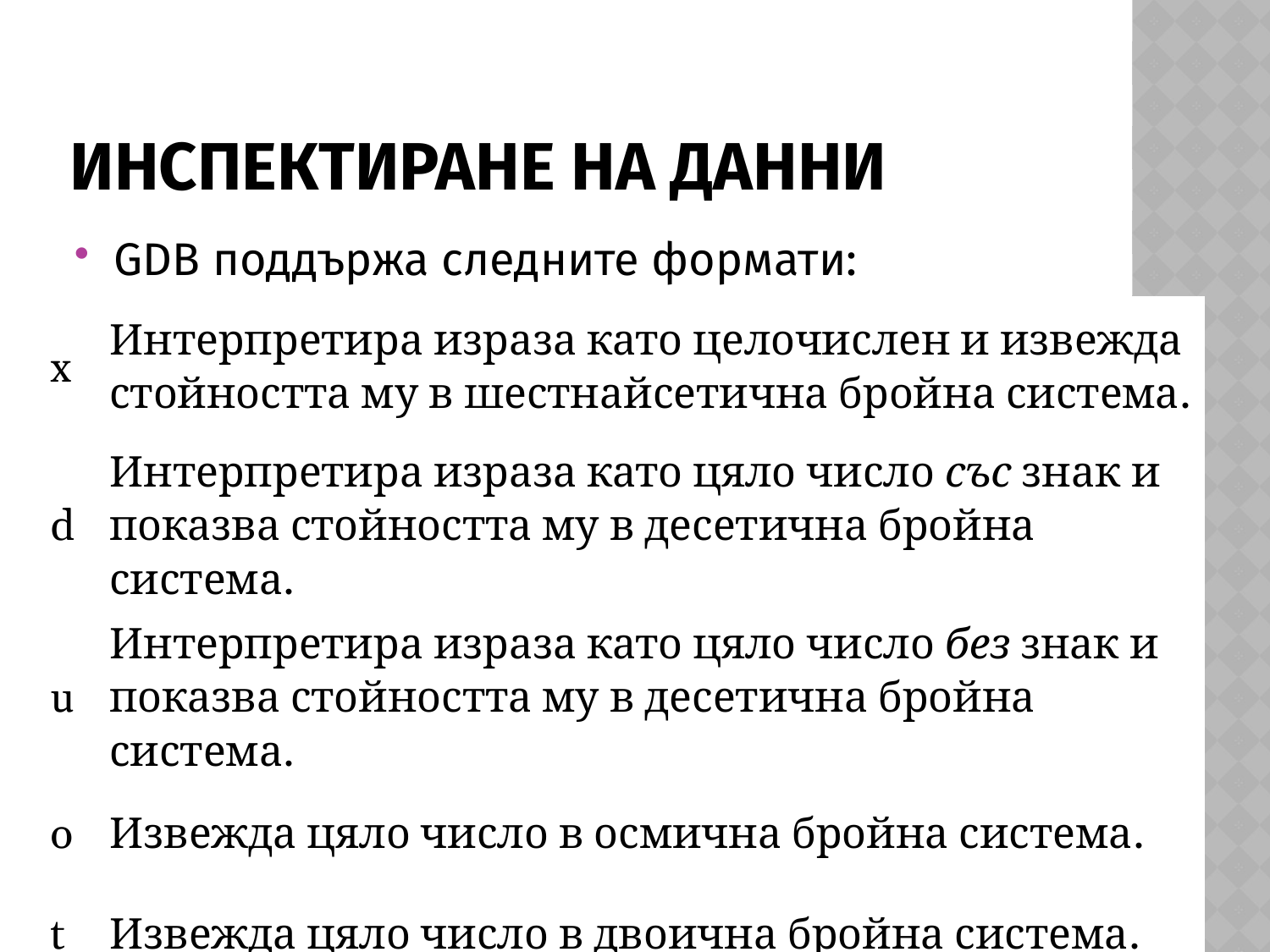

# Инспектиране на данни
GDB поддържа следните формати:

| x | Интерпретира израза като целочислен и извежда стойността му в шестнайсетична бройна система. |
| --- | --- |
| d | Интерпретира израза като цяло число със знак и показва стойността му в десетична бройна система. |
| u | Интерпретира израза като цяло число без знак и показва стойността му в десетична бройна система. |
| o | Извежда цяло число в осмична бройна система. |
| t | Извежда цяло число в двоична бройна система. |